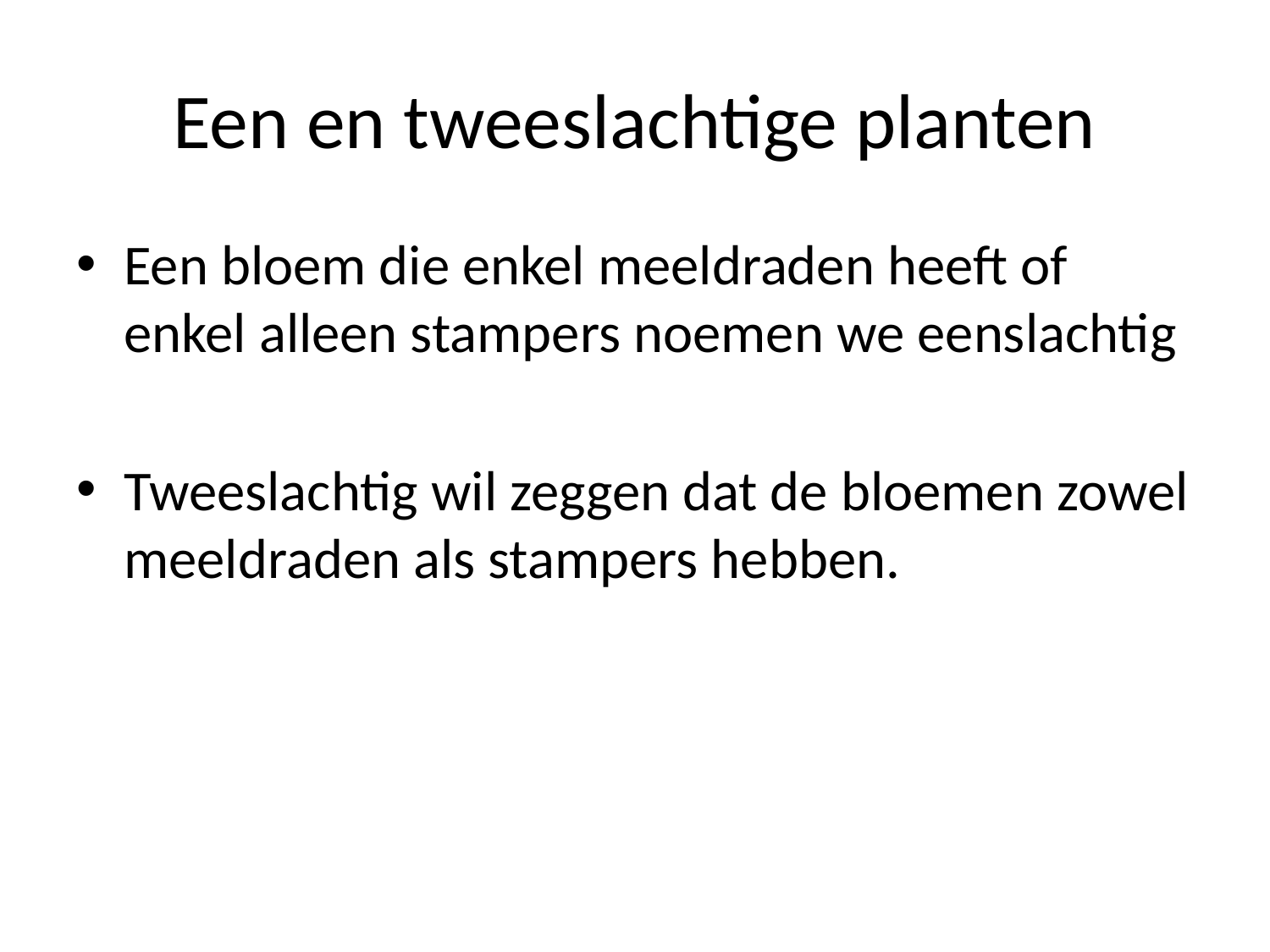

# Een en tweeslachtige planten
Een bloem die enkel meeldraden heeft of enkel alleen stampers noemen we eenslachtig

Tweeslachtig wil zeggen dat de bloemen zowel meeldraden als stampers hebben.